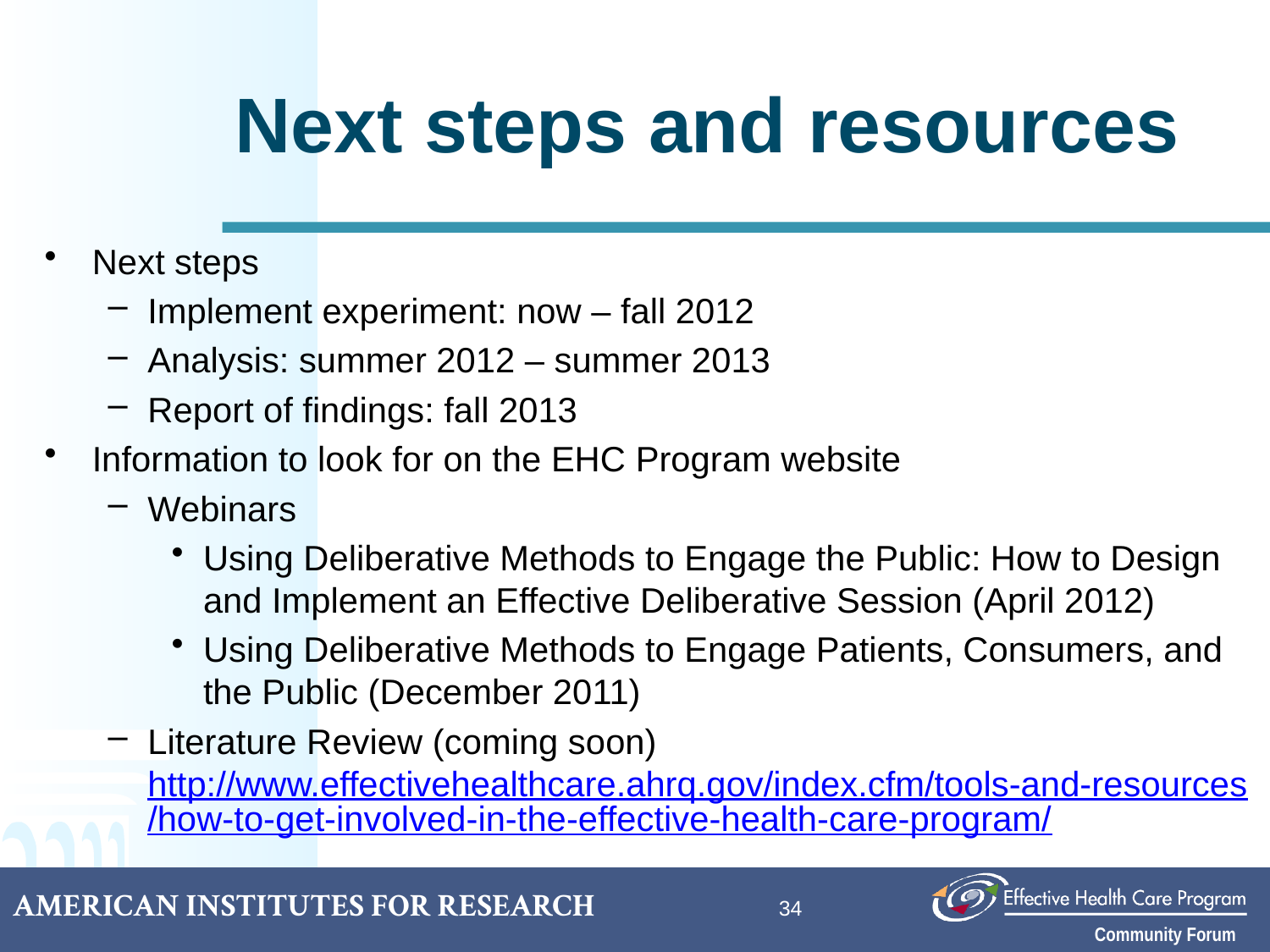

# Next steps and resources
Next steps
Implement experiment: now – fall 2012
Analysis: summer 2012 – summer 2013
Report of findings: fall 2013
Information to look for on the EHC Program website
Webinars
Using Deliberative Methods to Engage the Public: How to Design and Implement an Effective Deliberative Session (April 2012)
Using Deliberative Methods to Engage Patients, Consumers, and the Public (December 2011)
Literature Review (coming soon)
http://www.effectivehealthcare.ahrq.gov/index.cfm/tools-and-resources/how-to-get-involved-in-the-effective-health-care-program/